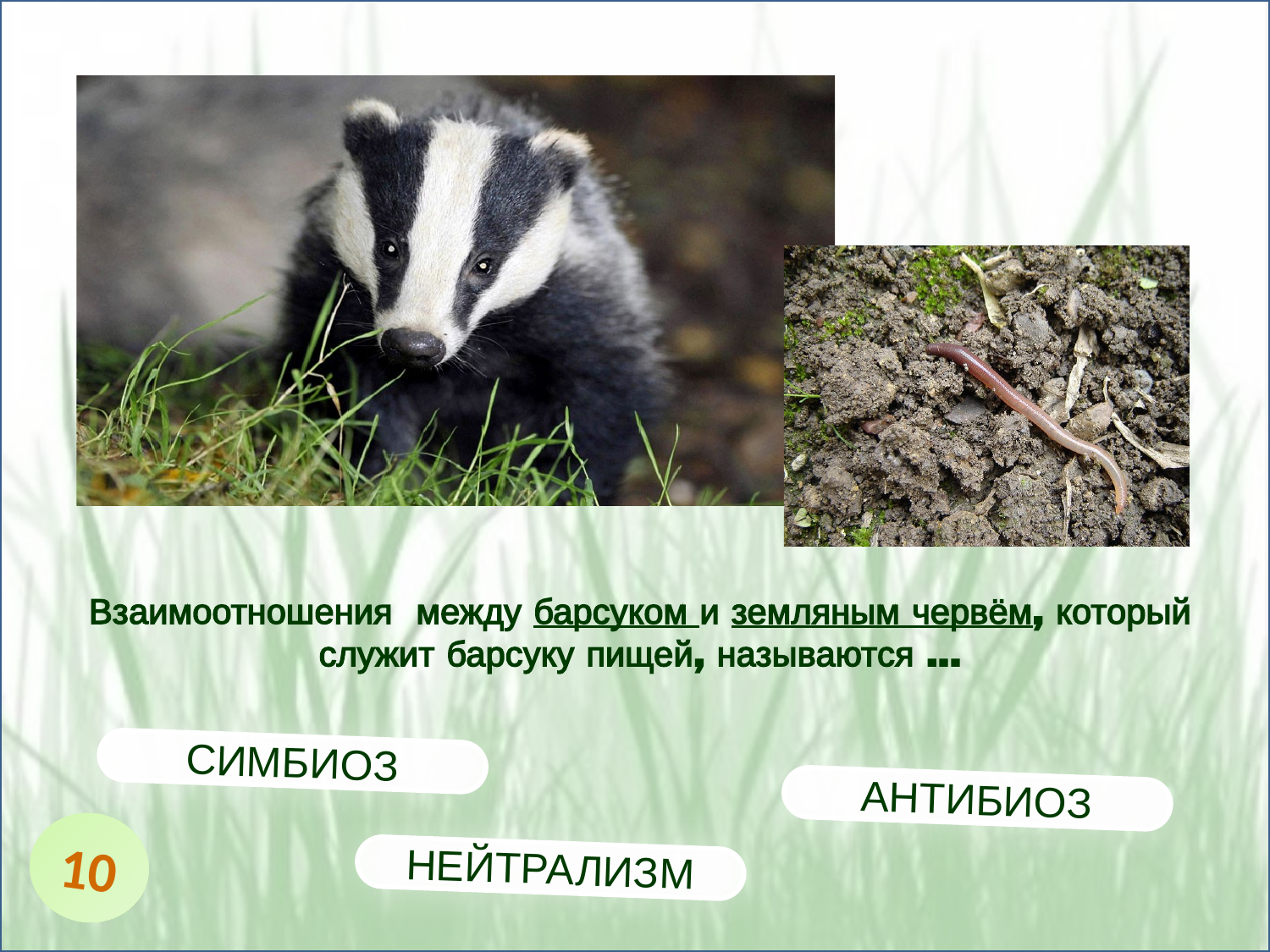

Взаимоотношения  между барсуком и земляным червём, который служит барсуку пищей, называются …
СИМБИОЗ
АНТИБИОЗ
10
НЕЙТРАЛИЗМ